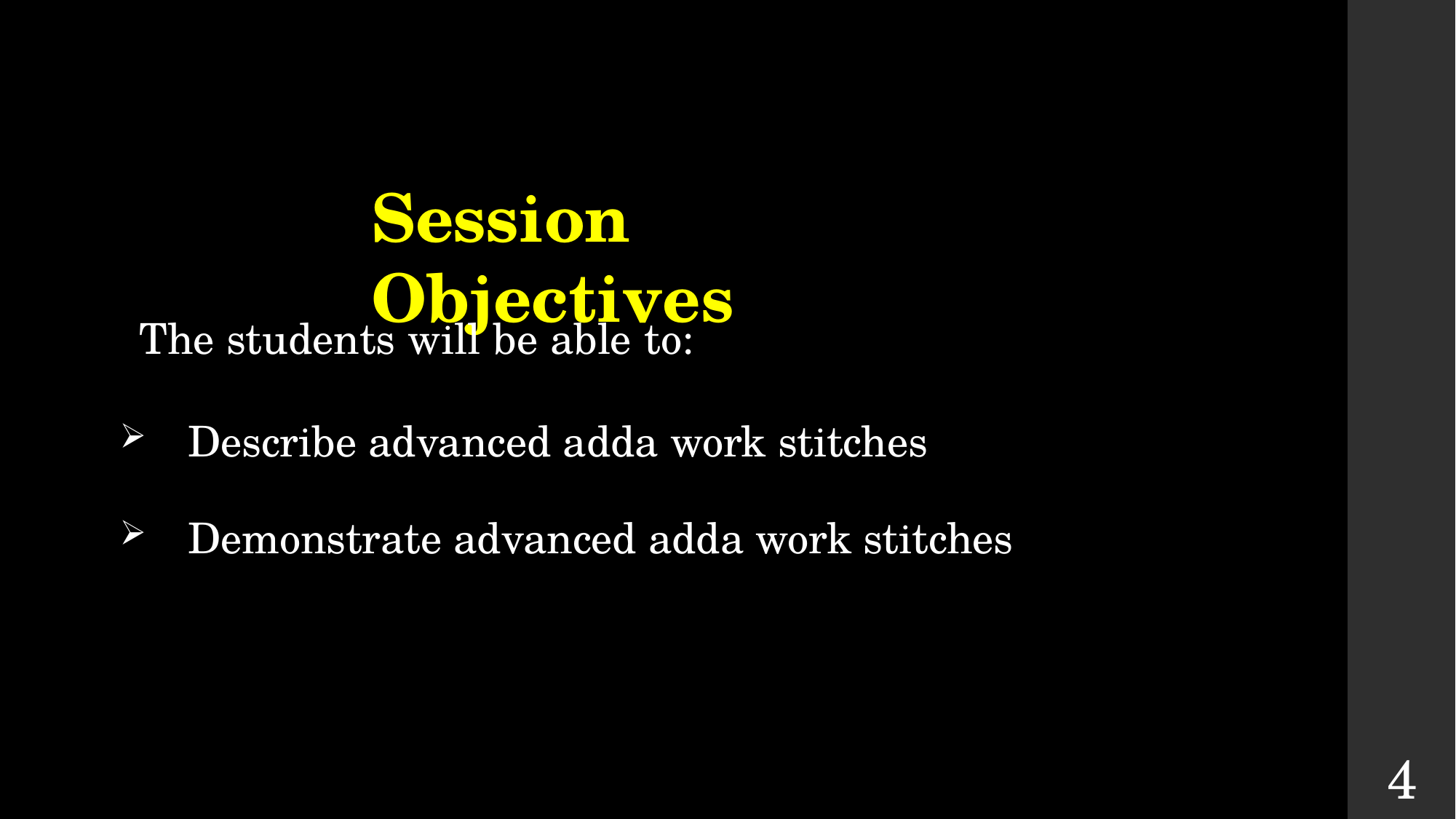

Session Objectives
The students will be able to:
Describe advanced adda work stitches

Demonstrate advanced adda work stitches
4